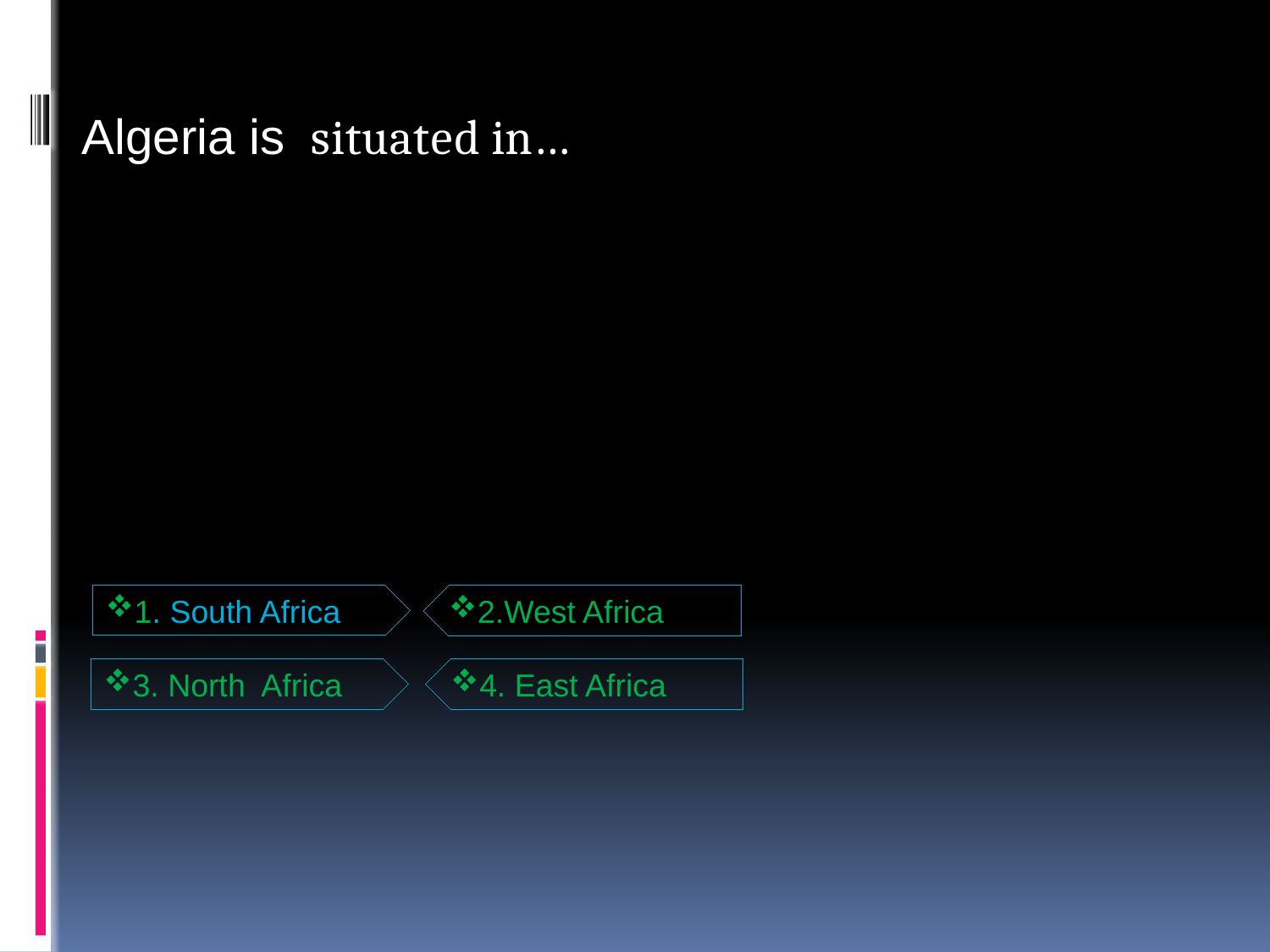

Algeria is  situated in…
1. South Africa
2.West Africa
3. North  Africa
4. East Africa